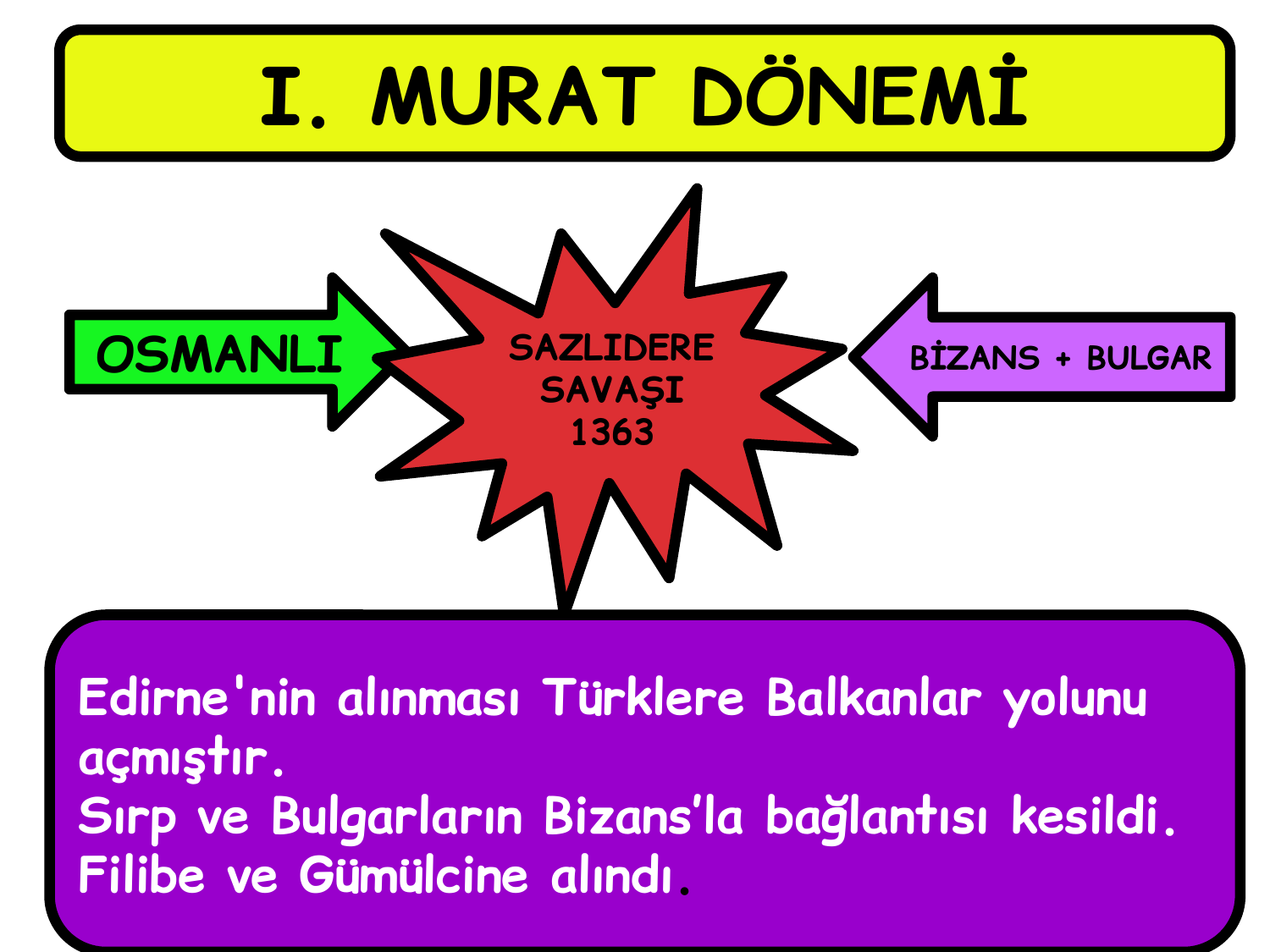

I. MURAT DÖNEMİ
SAZLIDERE SAVAŞI 1363
OSMANLI
BİZANS + BULGAR

Edirne'nin alınması Türklere Balkanlar yolunu açmıştır.
Sırp ve Bulgarların Bizans’la bağlantısı kesildi.
Filibe ve Gümülcine alındı.